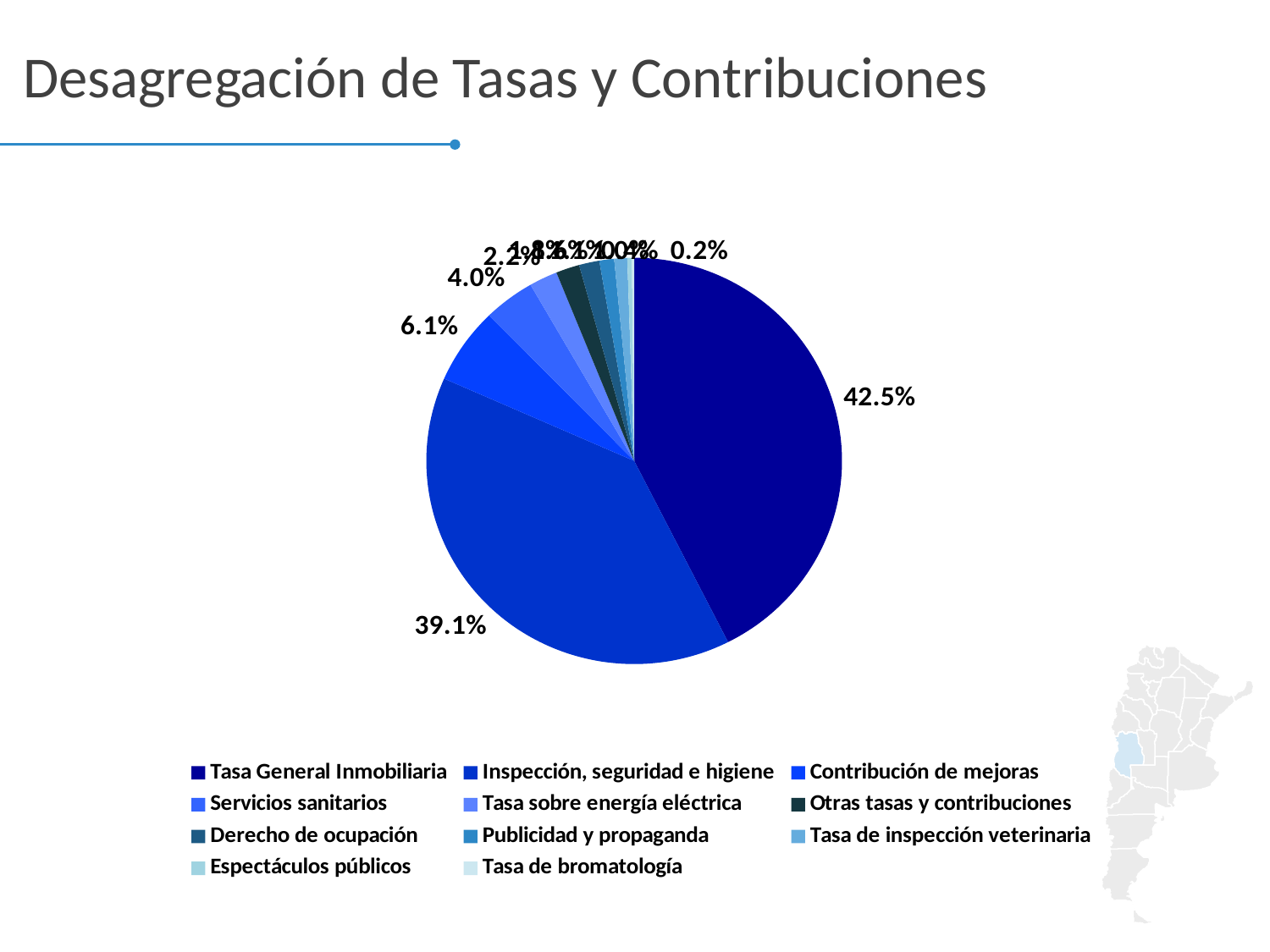

Desagregación de Tasas y Contribuciones

[unsupported chart]